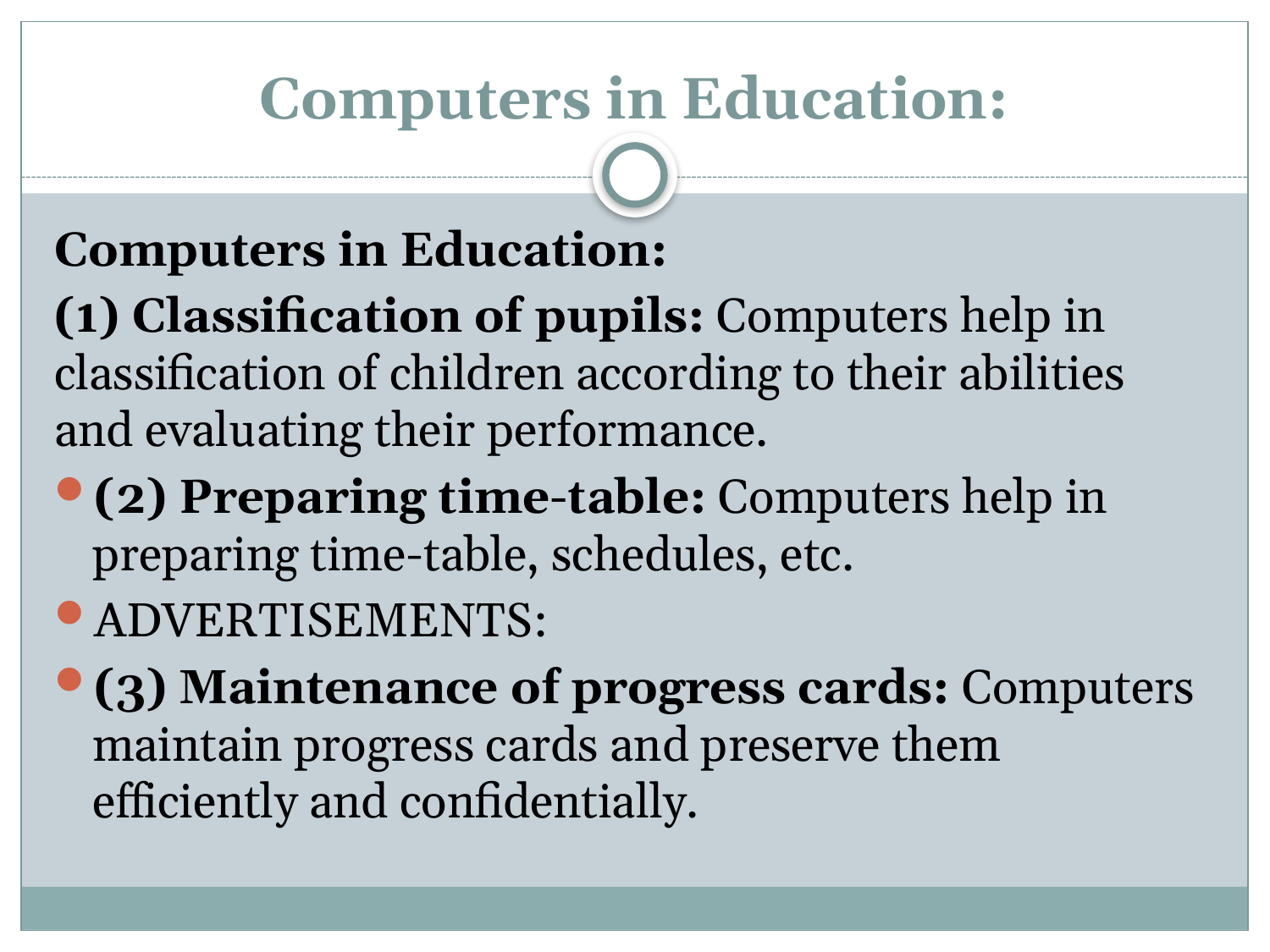

# Computers in Education:
Computers in Education:
(1) Classification of pupils: Computers help in classification of children according to their abilities and evaluating their performance.
(2) Preparing time-table: Computers help in preparing time-table, schedules, etc.
ADVERTISEMENTS:
(3) Maintenance of progress cards: Computers maintain progress cards and preserve them efficiently and confidentially.